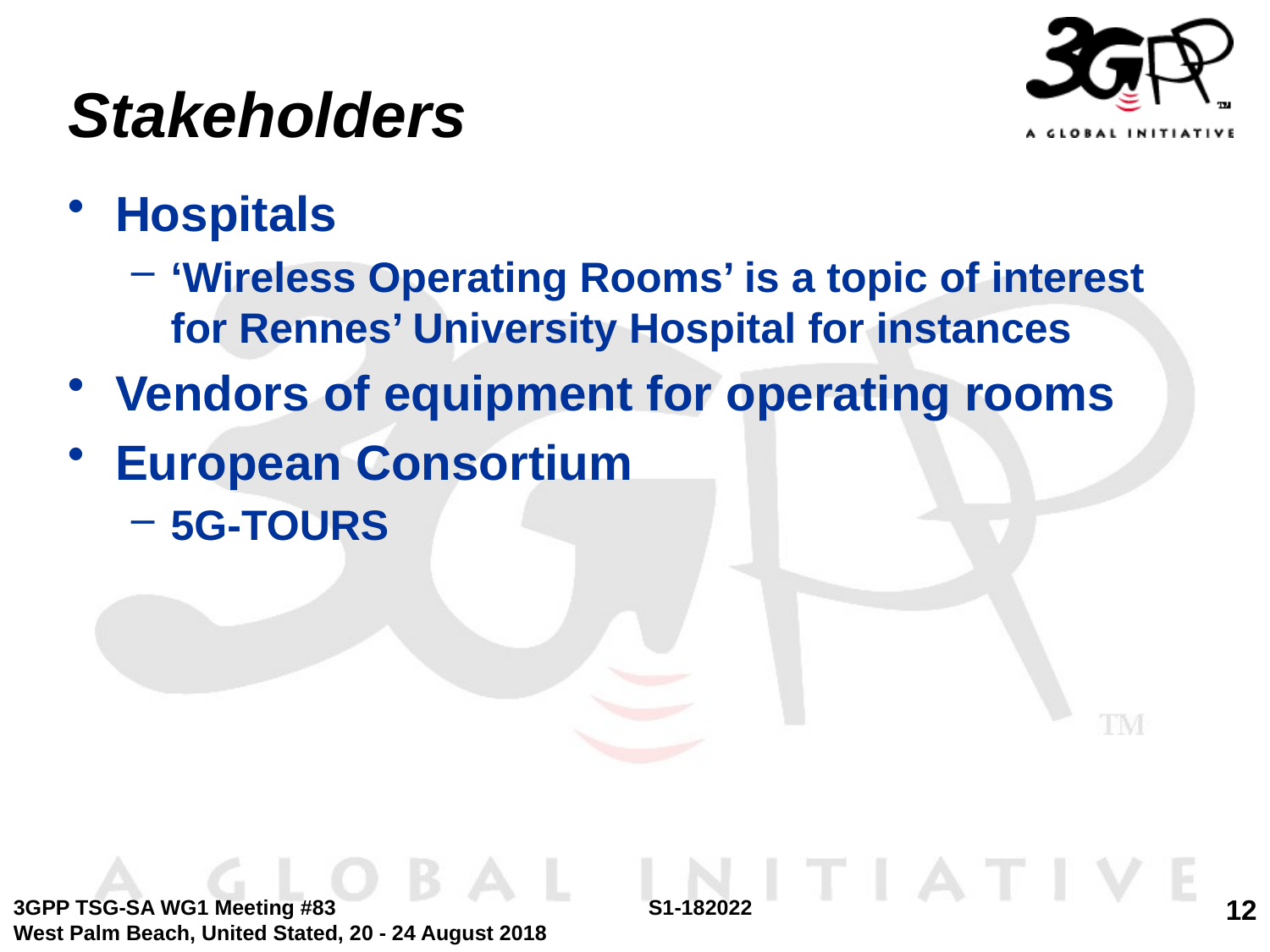

# Stakeholders
Hospitals
‘Wireless Operating Rooms’ is a topic of interest for Rennes’ University Hospital for instances
Vendors of equipment for operating rooms
European Consortium
5G-TOURS
12